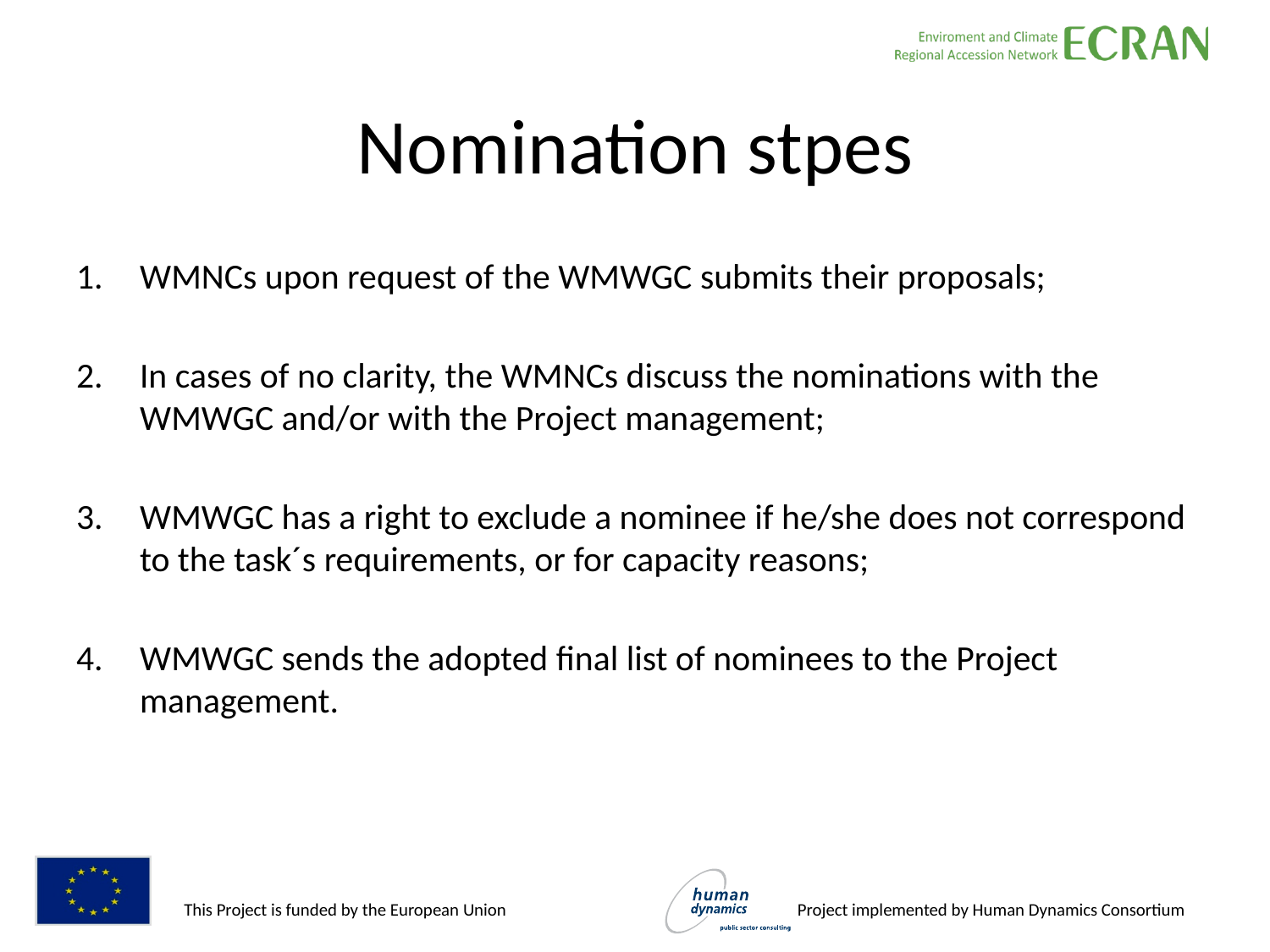

# Nomination stpes
WMNCs upon request of the WMWGC submits their proposals;

In cases of no clarity, the WMNCs discuss the nominations with the WMWGC and/or with the Project management;

WMWGC has a right to exclude a nominee if he/she does not correspond to the task´s requirements, or for capacity reasons;

WMWGC sends the adopted final list of nominees to the Project management.